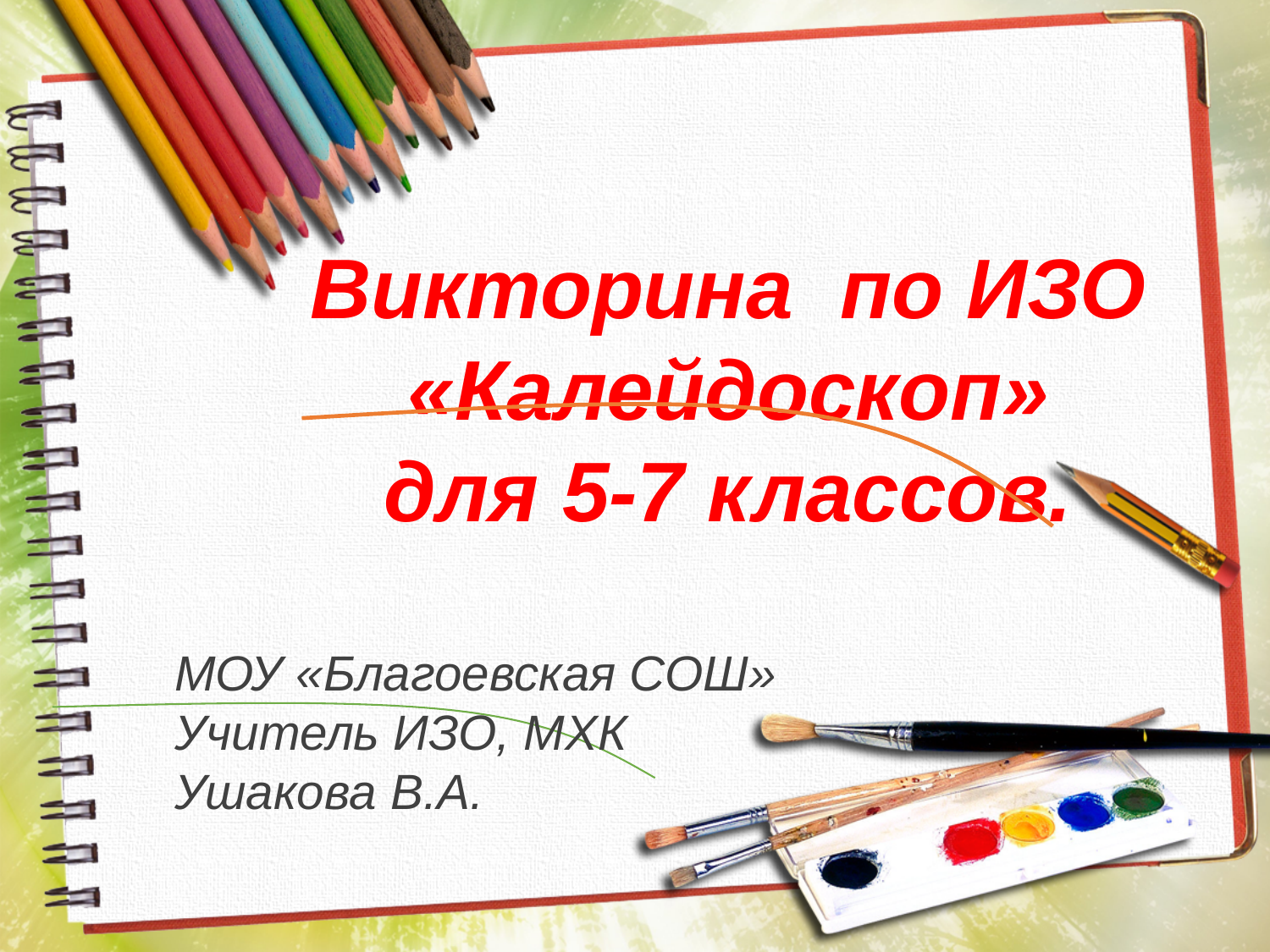

Викторина  по ИЗО «Калейдоскоп»
для 5-7 классов.

МОУ «Благоевская СОШ»
Учитель ИЗО, МХК Ушакова В.А.